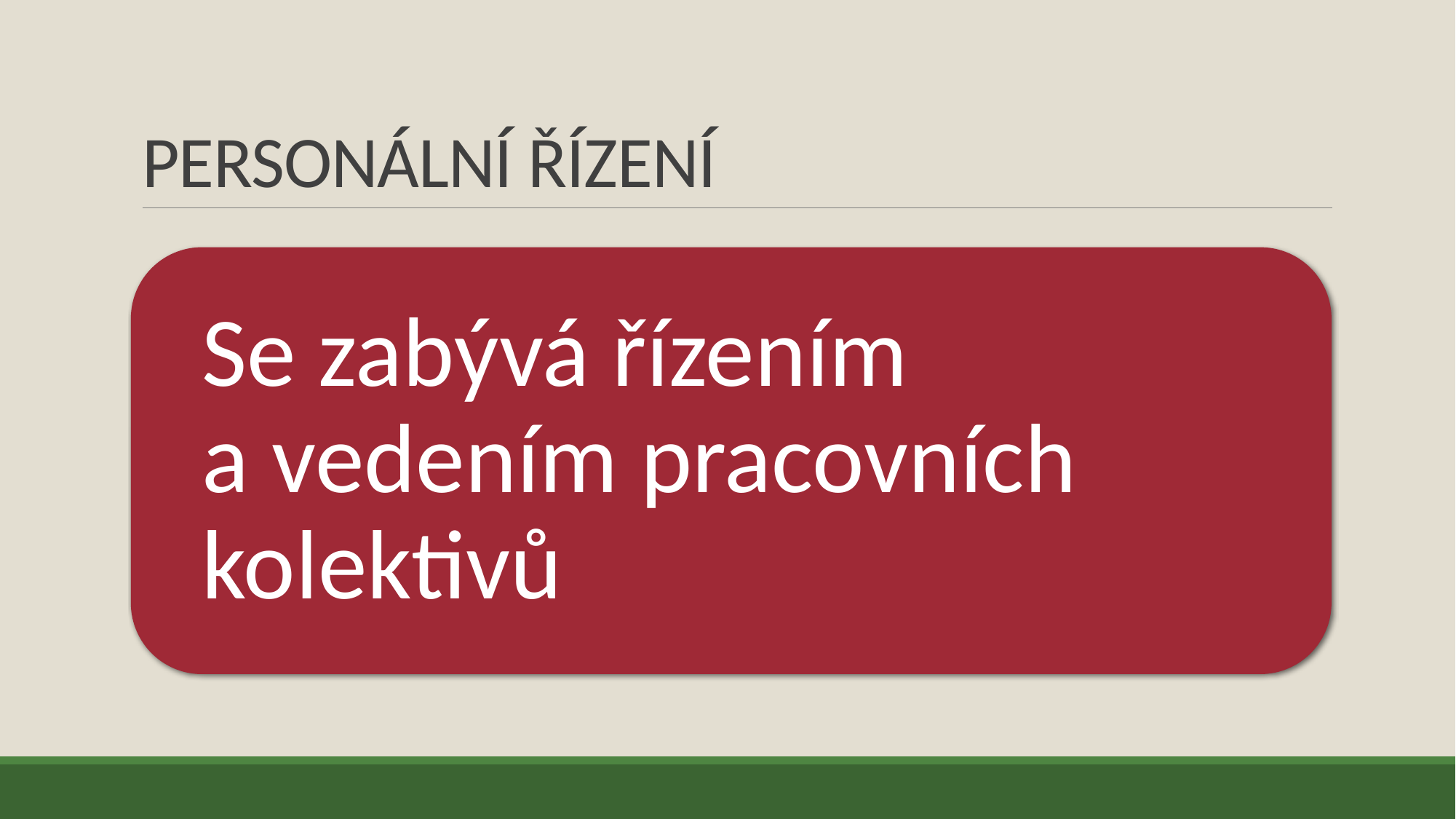

# PERSONÁLNÍ ŘÍZENÍ
Se zabývá řízením
a vedením pracovních kolektivů